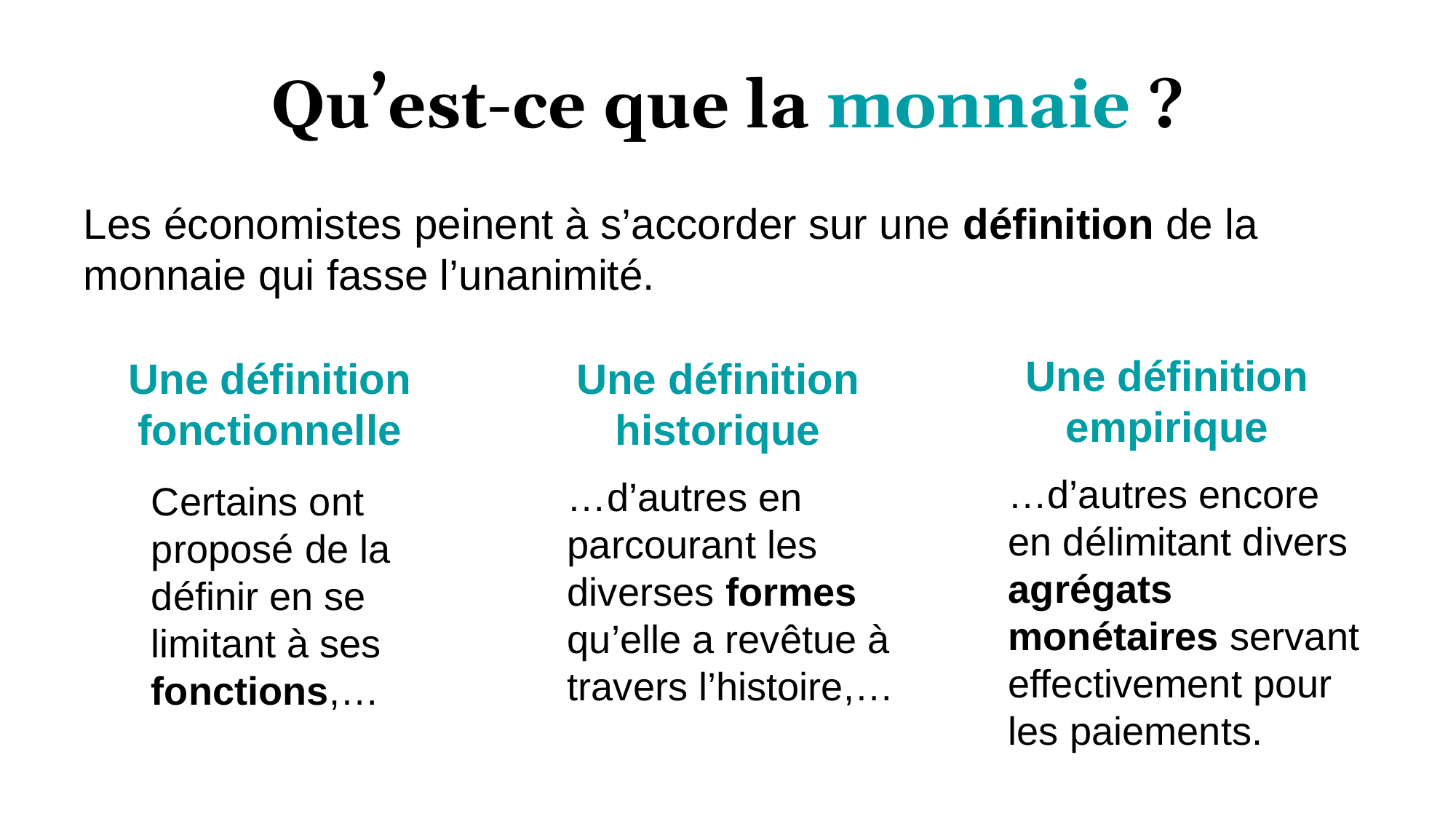

# Qu’est-ce que la monnaie ?
Les économistes peinent à s’accorder sur une définition de la monnaie qui fasse l’unanimité.
Une définition empirique
Une définition fonctionnelle
Une définition historique
…d’autres encore en délimitant divers agrégats monétaires servant effectivement pour les paiements.
…d’autres en parcourant les diverses formes qu’elle a revêtue à travers l’histoire,…
Certains ont proposé de la définir en se limitant à ses fonctions,…